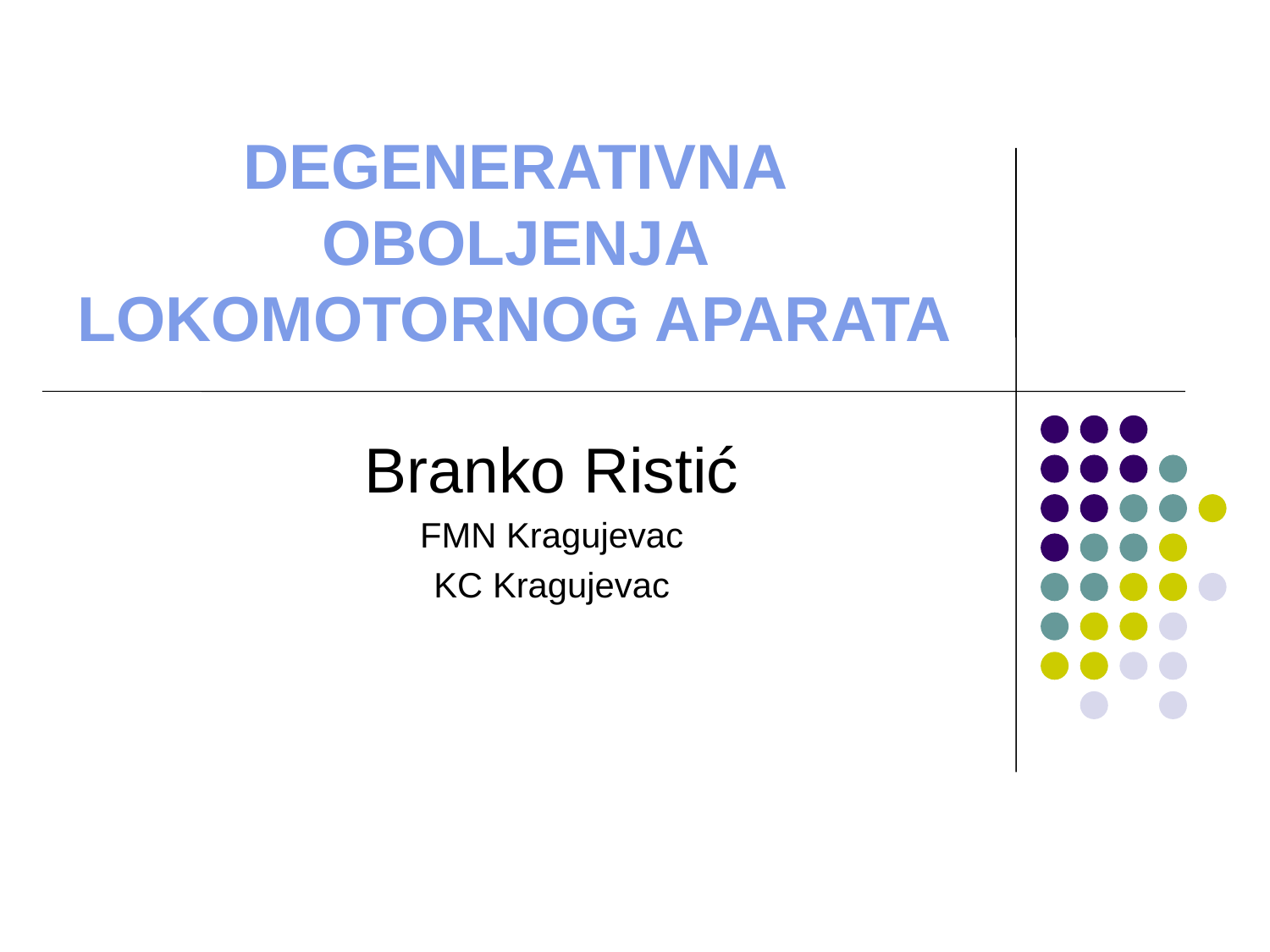

# DEGENERATIVNA OBOLJENJA LOKOMOTORNOG APARATA
Branko Ristić
FMN Kragujevac
KC Kragujevac